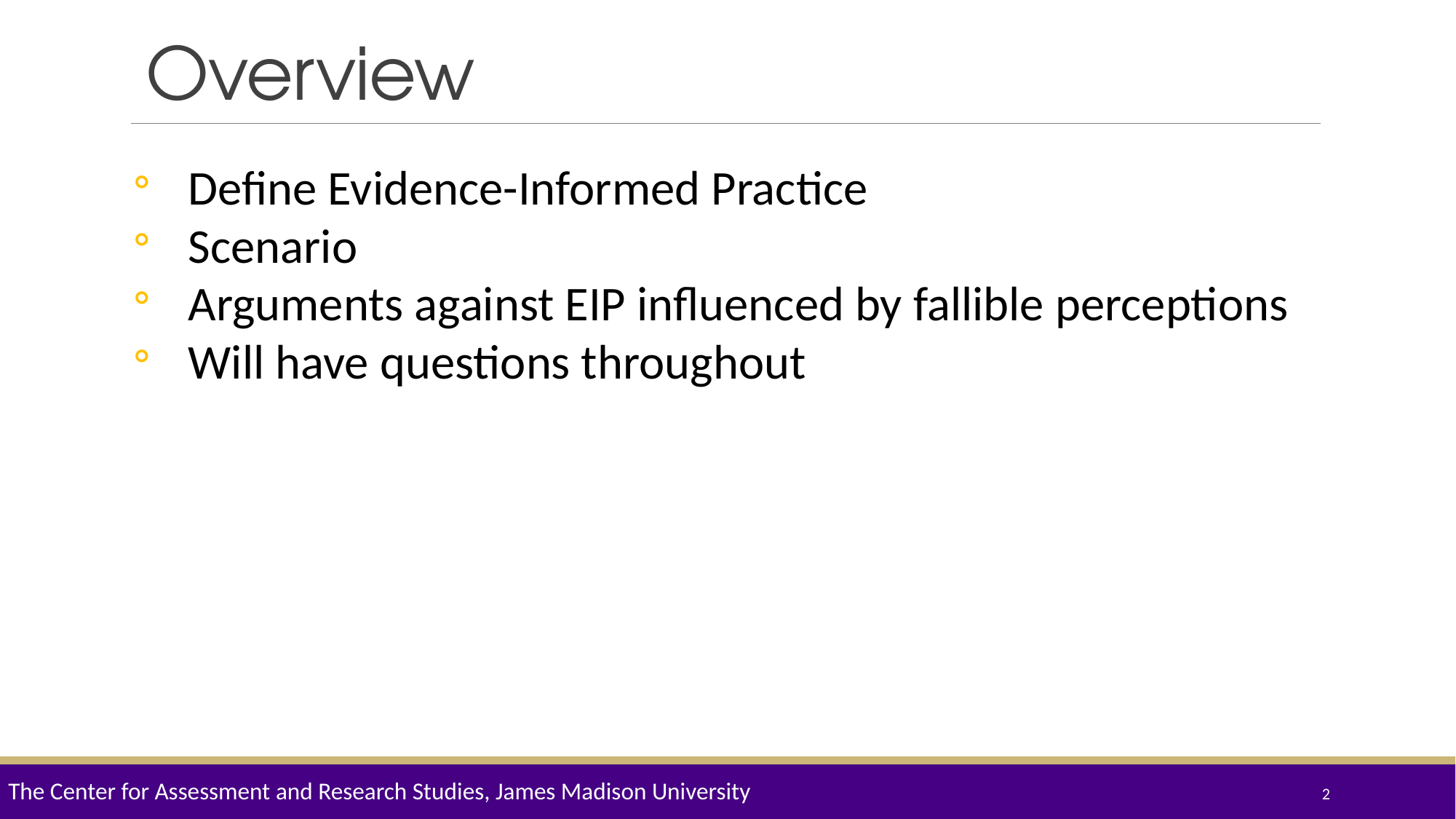

# Overview
Define Evidence-Informed Practice
Scenario
Arguments against EIP influenced by fallible perceptions
Will have questions throughout

The Center for Assessment and Research Studies, James Madison University
2